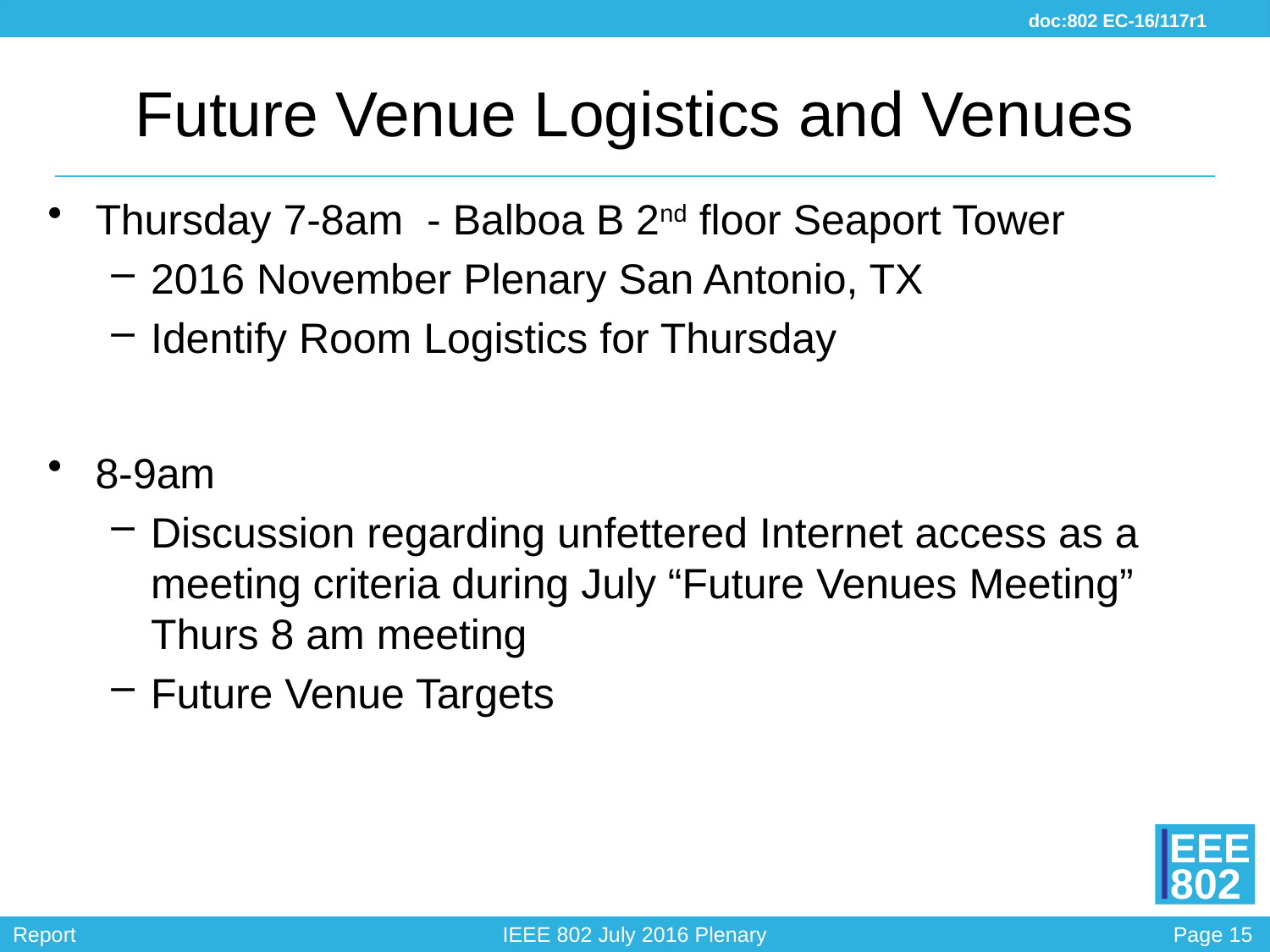

# Future Venue Logistics and Venues
Thursday 7-8am  - Balboa B 2nd floor Seaport Tower
2016 November Plenary San Antonio, TX
Identify Room Logistics for Thursday

8-9am
Discussion regarding unfettered Internet access as a meeting criteria during July “Future Venues Meeting” Thurs 8 am meeting
Future Venue Targets